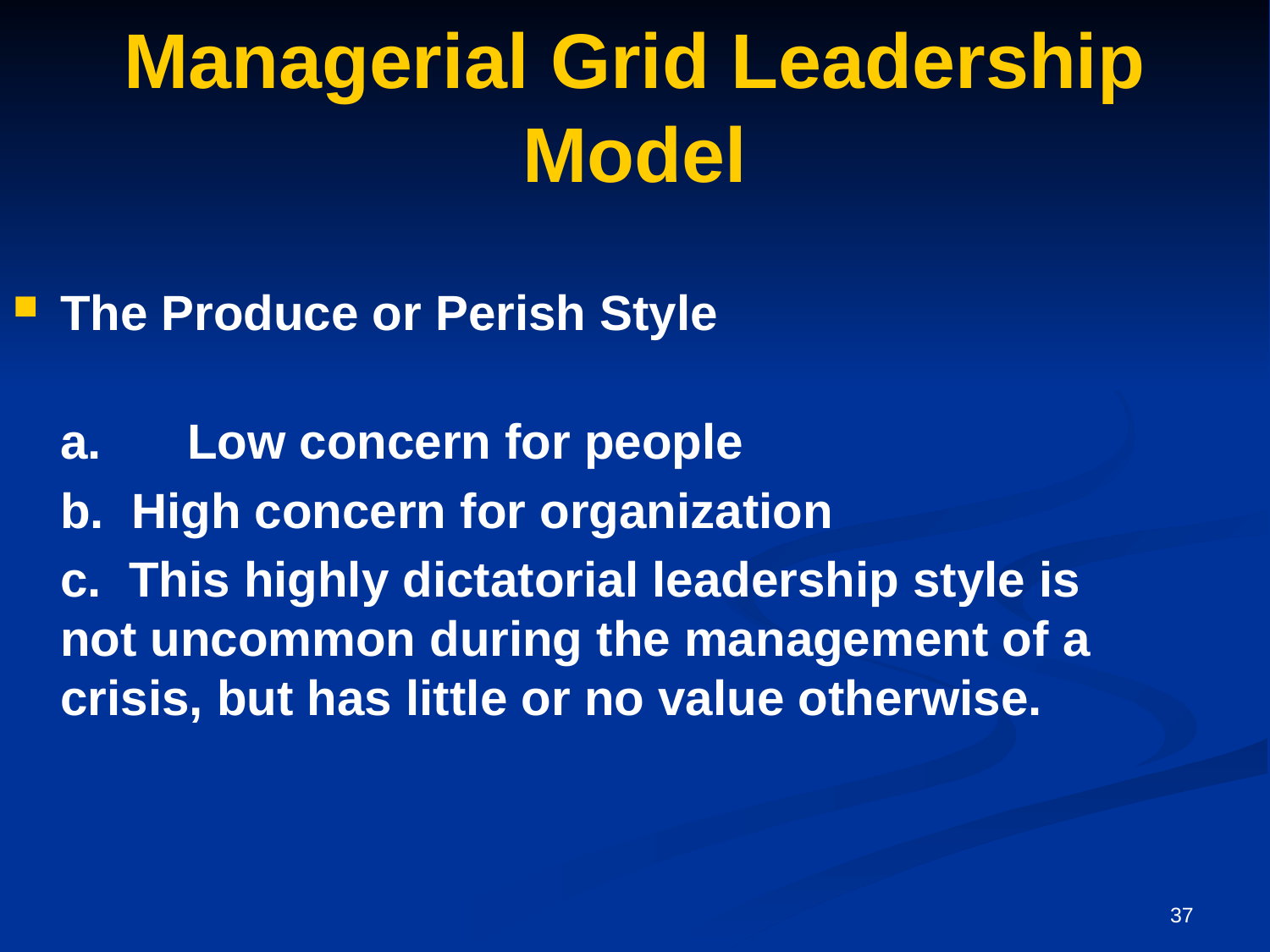

# Managerial Grid Leadership Model
The Produce or Perish Style

	a. 	Low concern for people
	b.  High concern for organization
	c.  This highly dictatorial leadership style is 	not uncommon during the management of a 	crisis, but has little or no value otherwise.

37